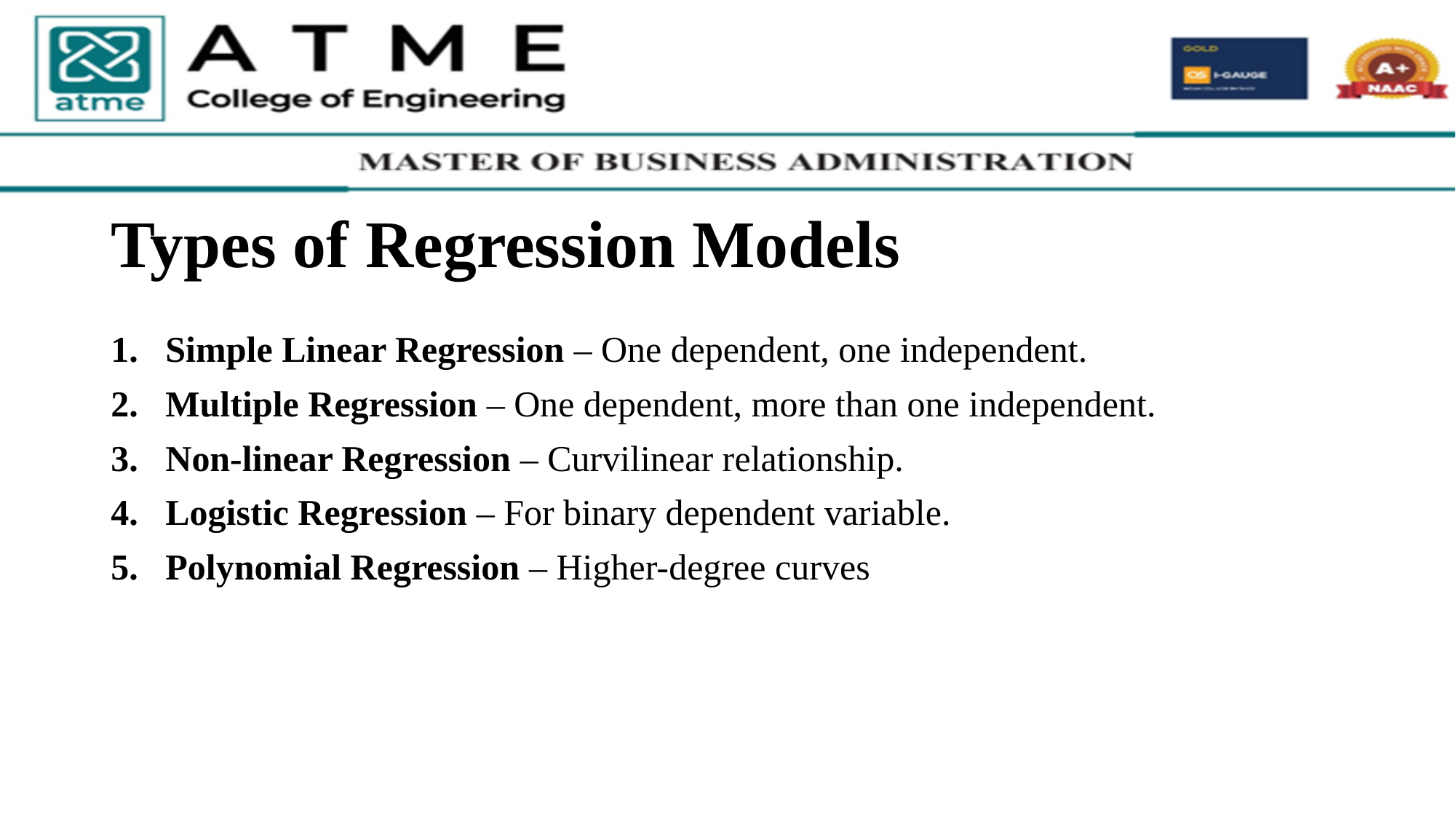

# Types of Regression Models
Simple Linear Regression – One dependent, one independent.
Multiple Regression – One dependent, more than one independent.
Non-linear Regression – Curvilinear relationship.
Logistic Regression – For binary dependent variable.
Polynomial Regression – Higher-degree curves